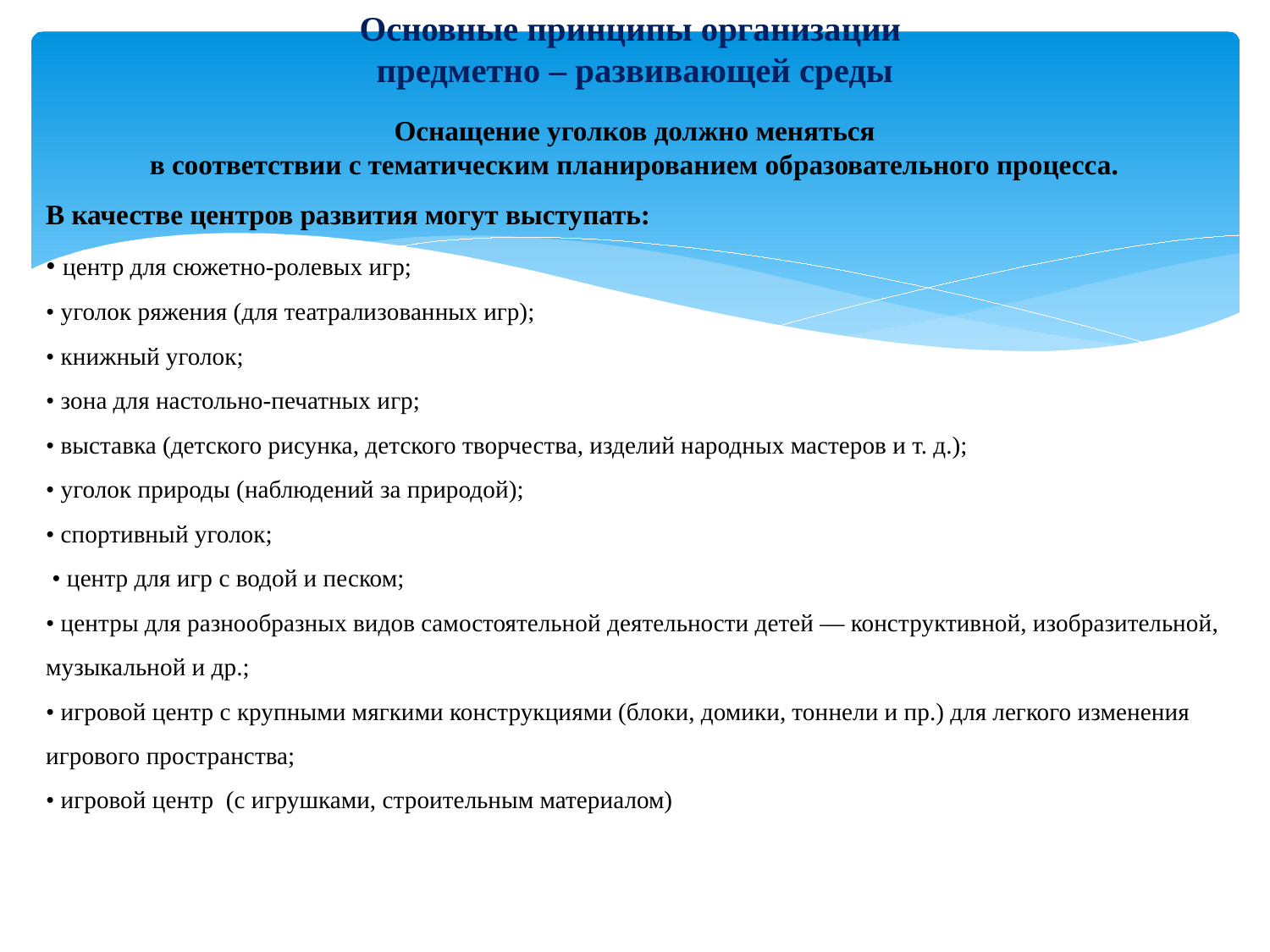

# Основные принципы организации предметно – развивающей среды
Оснащение уголков должно меняться
в соответствии с тематическим планированием образовательного процесса.
В качестве центров развития могут выступать:
• центр для сюжетно-ролевых игр;
• уголок ряжения (для театрализованных игр);
• книжный уголок;
• зона для настольно-печатных игр;
• выставка (детского рисунка, детского творчества, изделий народных мастеров и т. д.);
• уголок природы (наблюдений за природой);
• спортивный уголок;
 • центр для игр с водой и песком;
• центры для разнообразных видов самостоятельной деятельности детей — конструктивной, изобразительной, музыкальной и др.;
• игровой центр с крупными мягкими конструкциями (блоки, домики, тоннели и пр.) для легкого изменения игрового пространства;
• игровой центр  (с игрушками, строительным материалом)